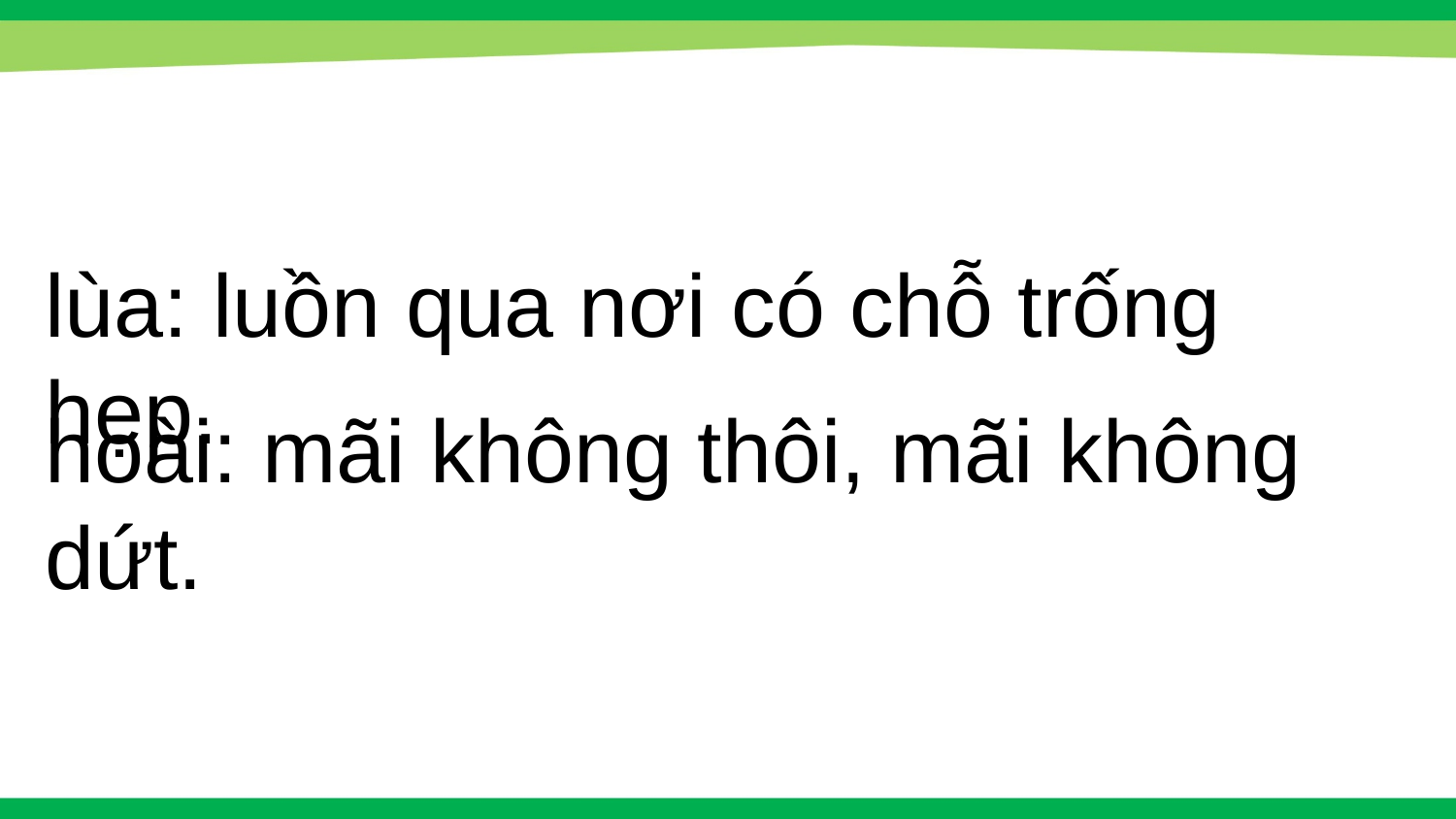

lùa: luồn qua nơi có chỗ trống hẹp.
hoài: mãi không thôi, mãi không dứt.